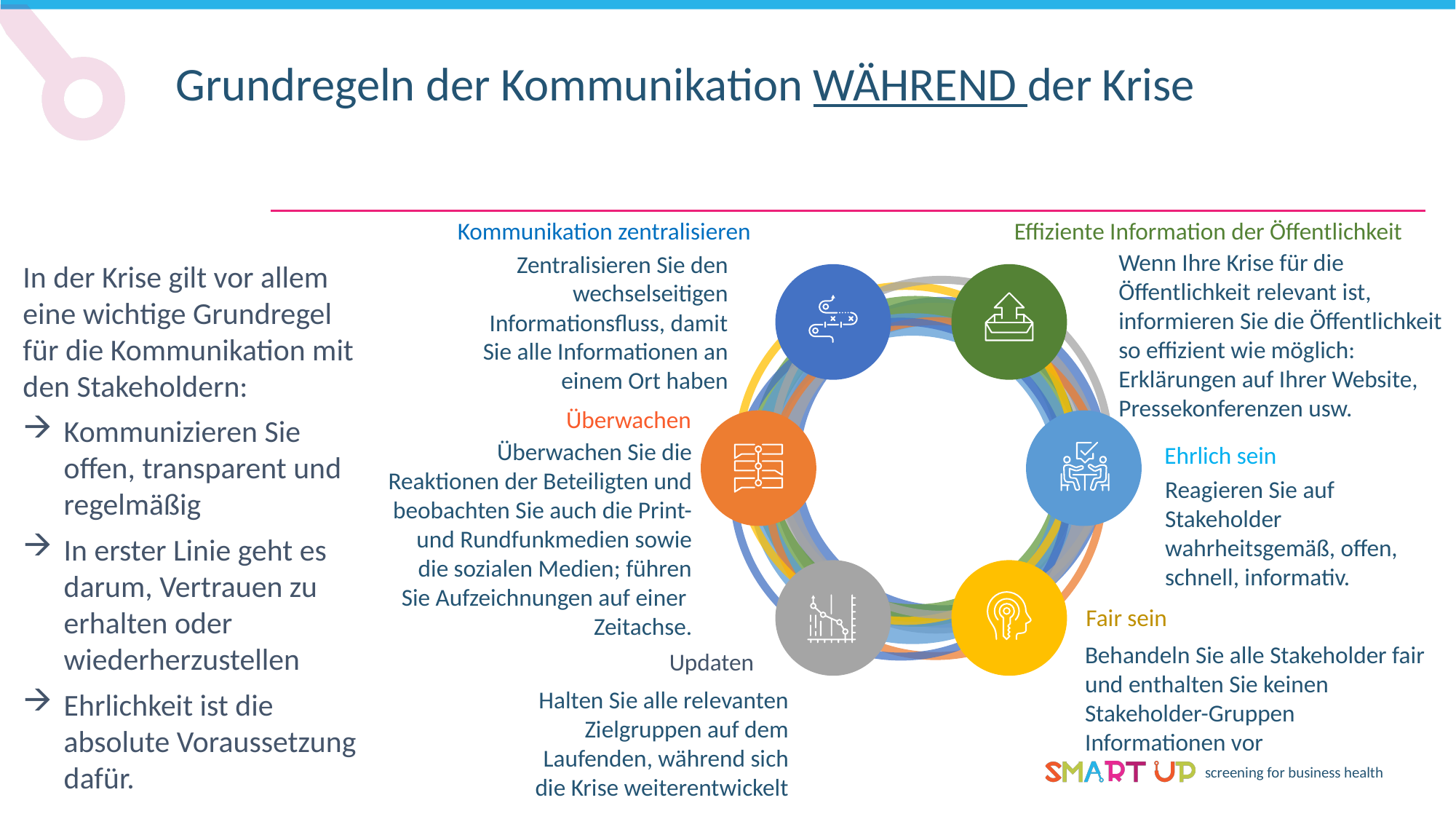

Grundregeln der Kommunikation WÄHREND der Krise
Kommunikation zentralisieren
Effiziente Information der Öffentlichkeit
Wenn Ihre Krise für die Öffentlichkeit relevant ist, informieren Sie die Öffentlichkeit so effizient wie möglich: Erklärungen auf Ihrer Website, Pressekonferenzen usw.
Zentralisieren Sie den wechselseitigen Informationsfluss, damit Sie alle Informationen an einem Ort haben
In der Krise gilt vor allem eine wichtige Grundregel für die Kommunikation mit den Stakeholdern:
Kommunizieren Sie offen, transparent und regelmäßig
In erster Linie geht es darum, Vertrauen zu erhalten oder wiederherzustellen
Ehrlichkeit ist die absolute Voraussetzung dafür.

Überwachen

Ehrlich sein
Überwachen Sie die Reaktionen der Beteiligten und beobachten Sie auch die Print- und Rundfunkmedien sowie die sozialen Medien; führen Sie Aufzeichnungen auf einer  Zeitachse.

Reagieren Sie auf Stakeholder wahrheitsgemäß, offen, schnell, informativ.

Fair sein
Behandeln Sie alle Stakeholder fair und enthalten Sie keinen Stakeholder-Gruppen Informationen vor
Updaten
Halten Sie alle relevanten Zielgruppen auf dem Laufenden, während sich die Krise weiterentwickelt